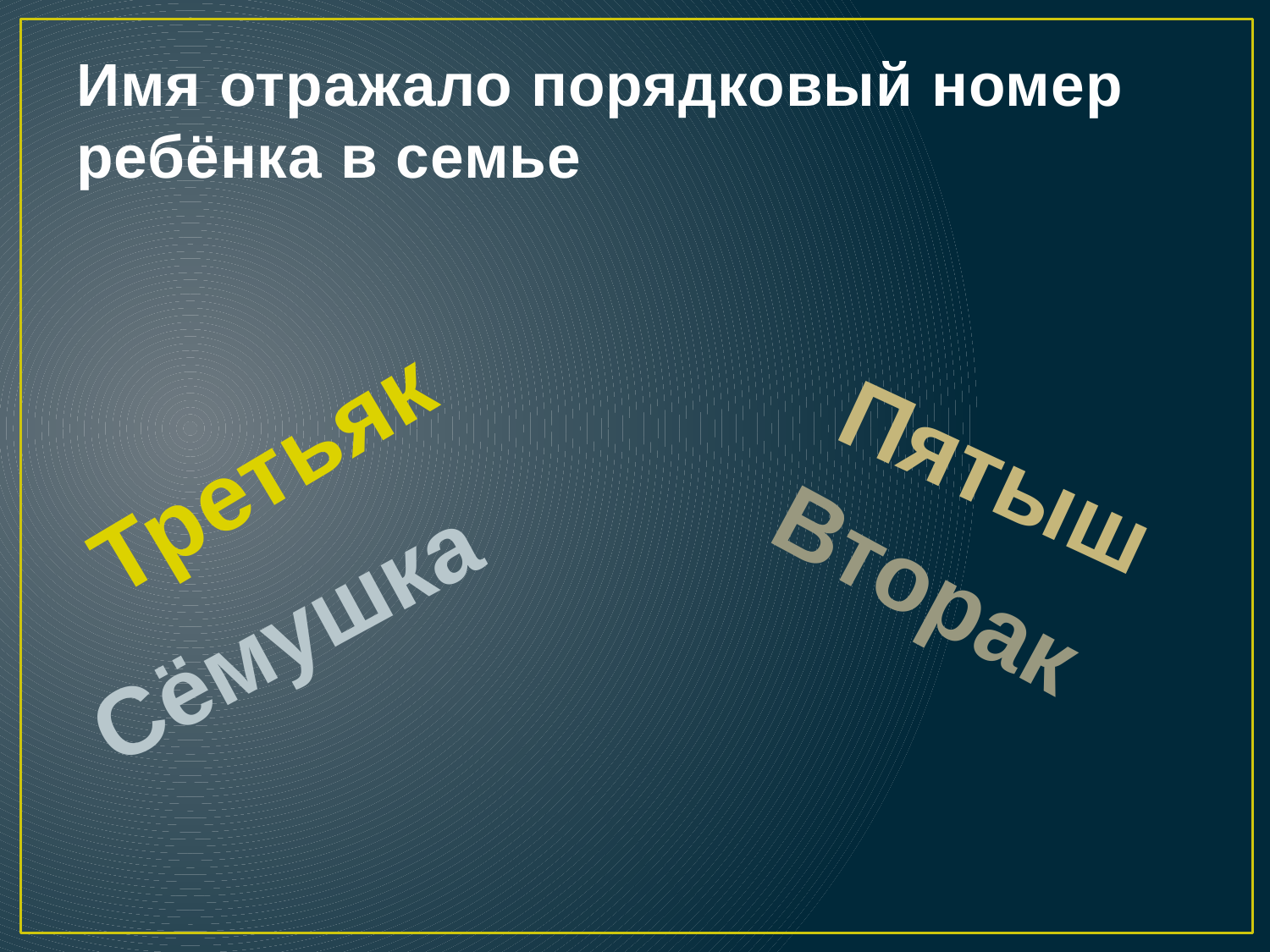

# Имя отражало порядковый номер ребёнка в семье

Третьяк
Пятыш
Вторак
Сёмушка